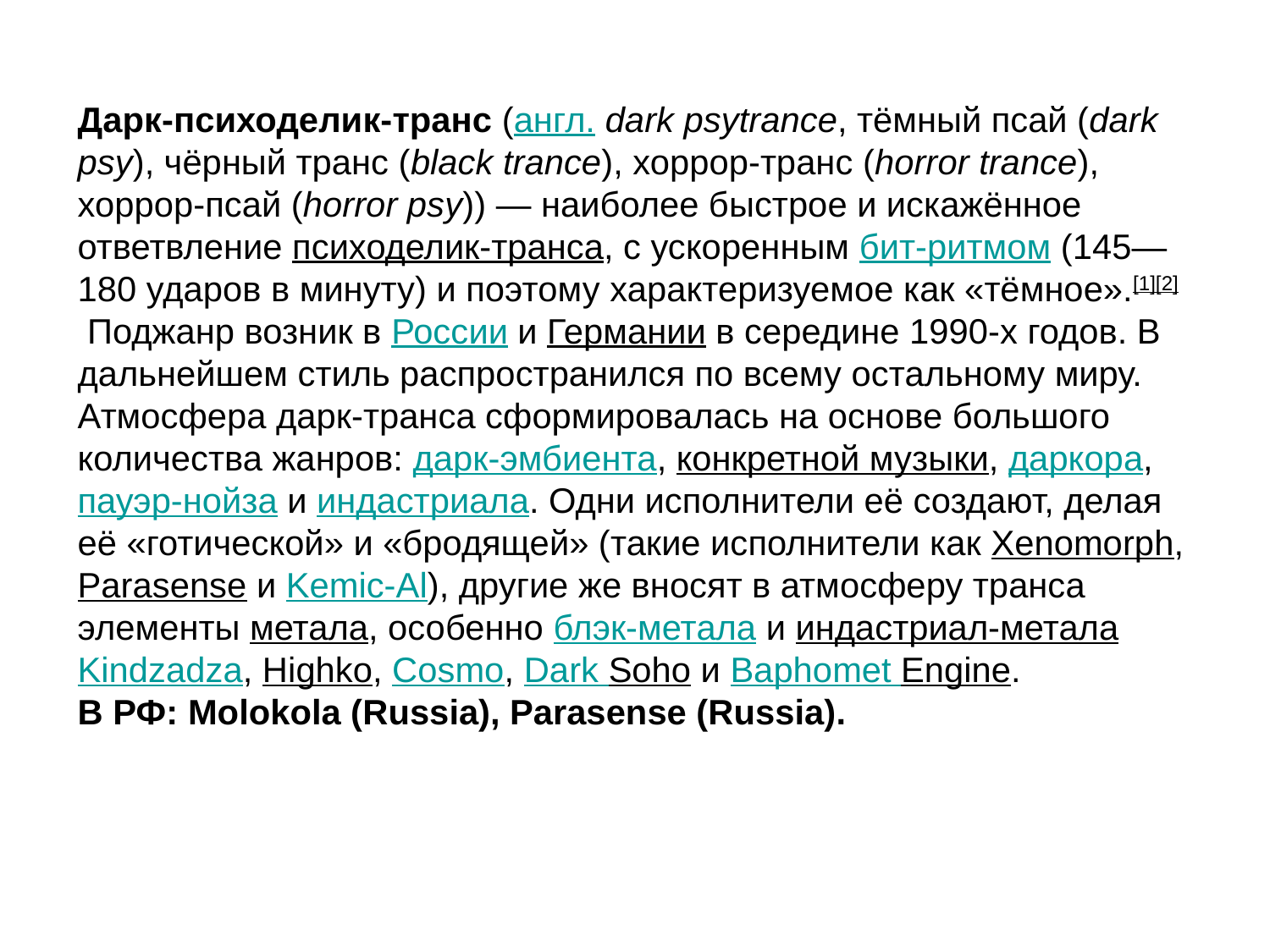

# Дарк-психоделик-транс (англ. dark psytrance, тёмный псай (dark psy), чёрный транс (black trance), хоррор-транс (horror trance), хоррор-псай (horror psy)) — наиболее быстрое и искажённое ответвление психоделик-транса, с ускоренным бит-ритмом (145—180 ударов в минуту) и поэтому характеризуемое как «тёмное».[1][2] Поджанр возник в России и Германии в середине 1990-х годов. В дальнейшем стиль распространился по всему остальному миру. Атмосфера дарк-транса сформировалась на основе большого количества жанров: дарк-эмбиента, конкретной музыки, даркора, пауэр-нойза и индастриала. Одни исполнители её создают, делая её «готической» и «бродящей» (такие исполнители как Xenomorph, Parasense и Kemic-Al), другие же вносят в атмосферу транса элементы метала, особенно блэк-метала и индастриал-метала Kindzadza, Highko, Cosmo, Dark Soho и Baphomet Engine. В РФ: Molokola (Russia), Parasense (Russia).